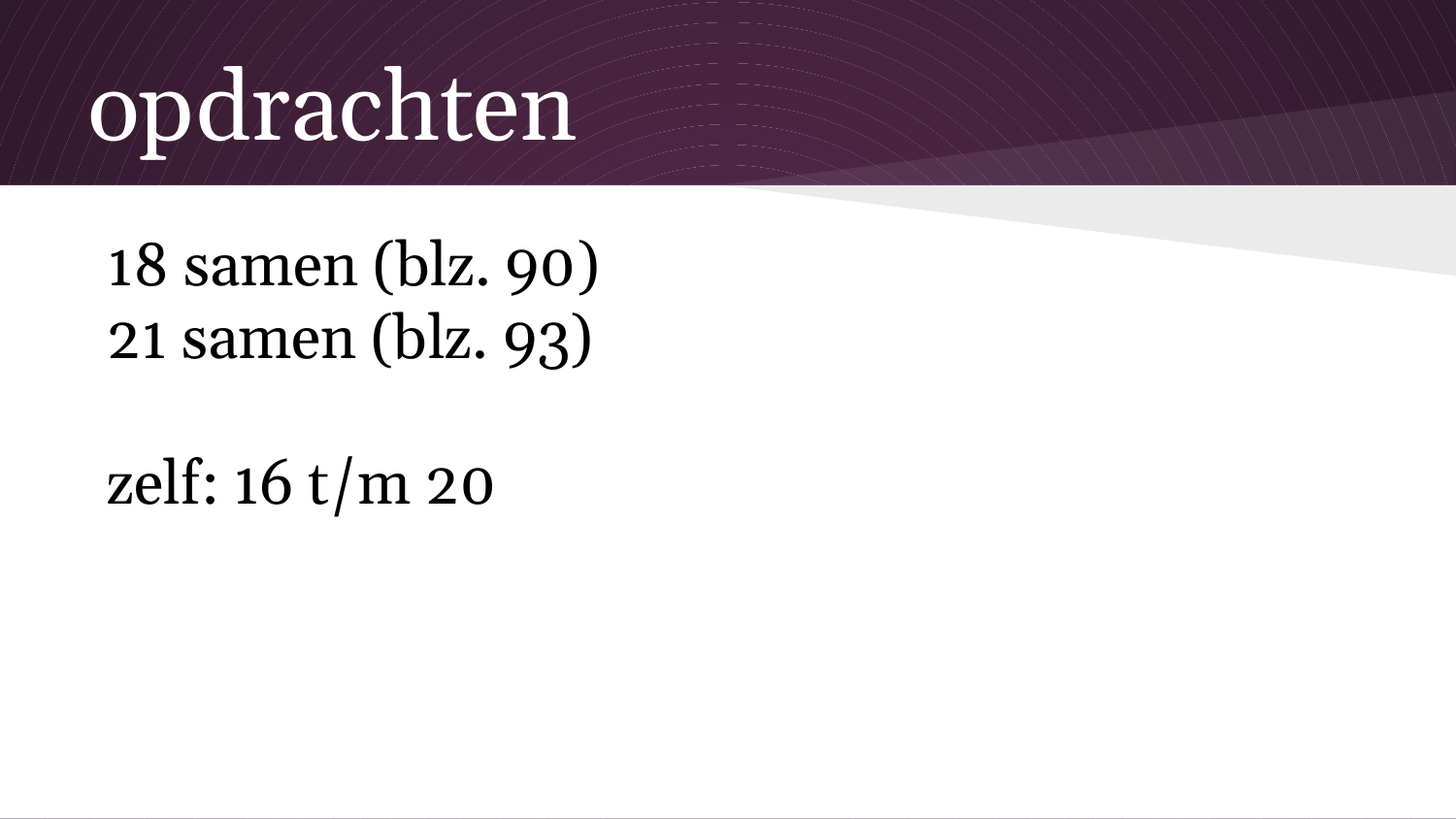

# opdrachten
18 samen (blz. 90)
21 samen (blz. 93)

zelf: 16 t/m 20